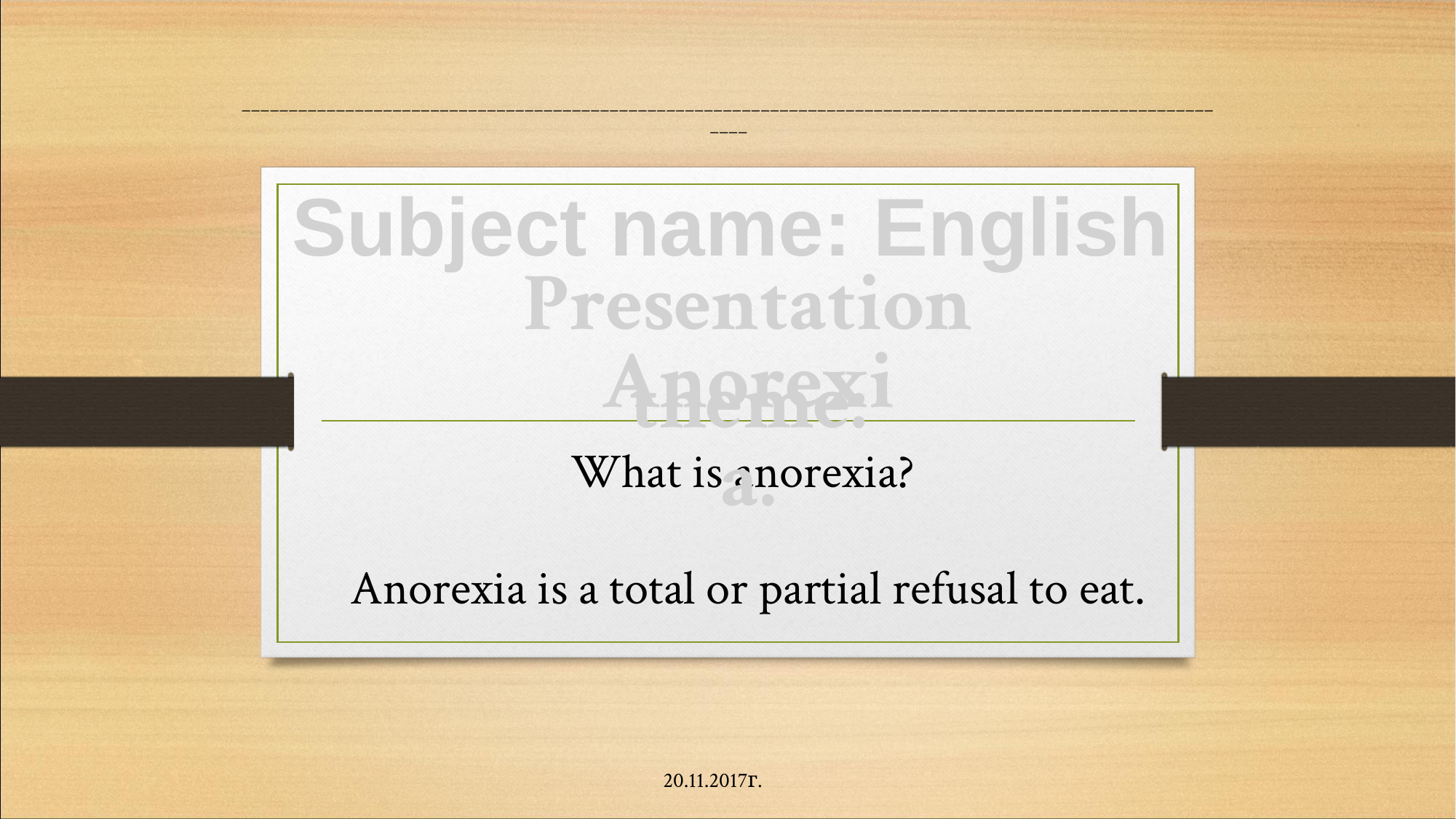

___________________________________________________________________________________________________________
Subject name: English
Presentation theme:
Anorexia.
What is anorexia?
Anorexia is a total or partial refusal to eat.

20.11.2017г.